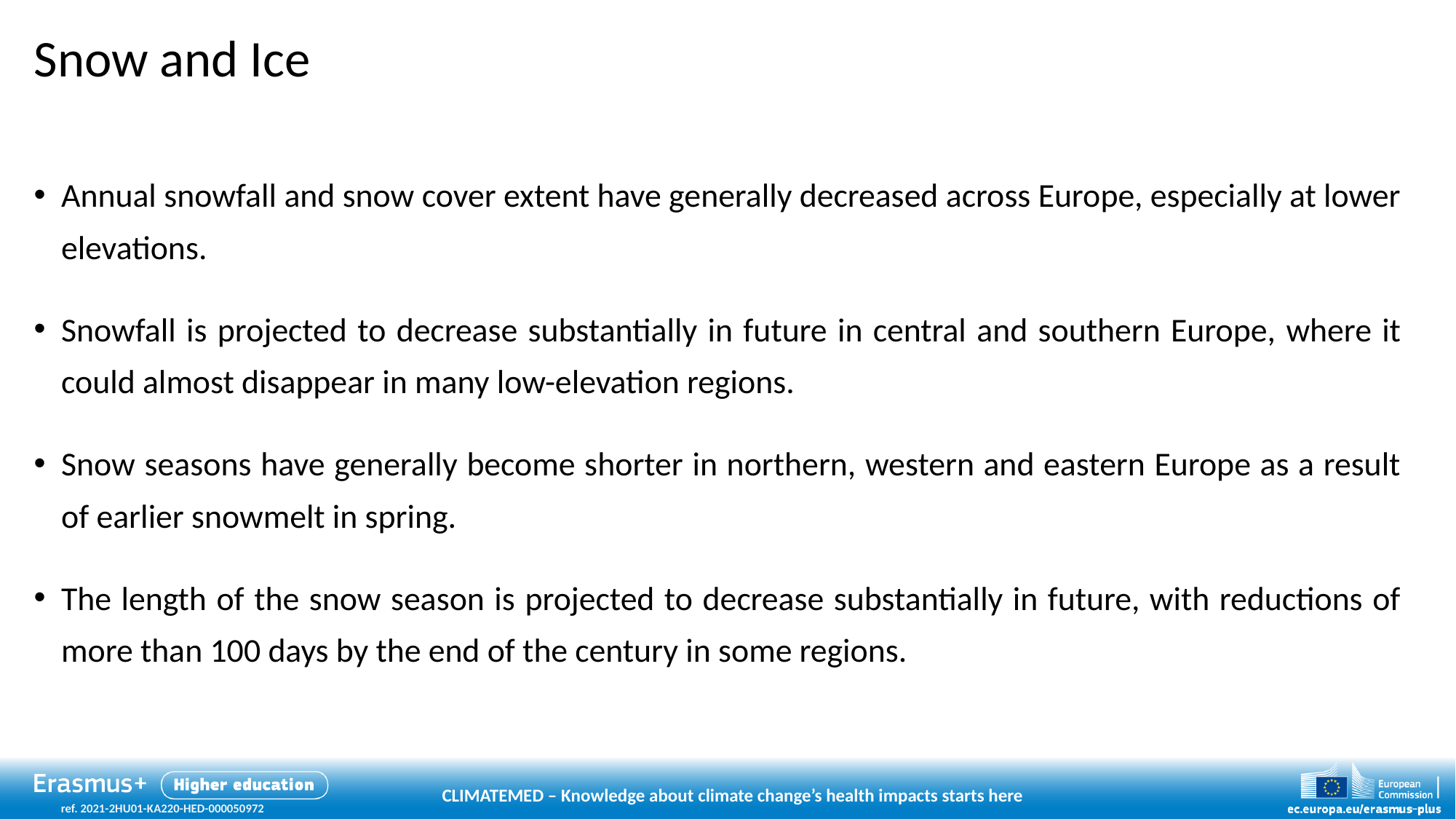

# Snow and Ice
Annual snowfall and snow cover extent have generally decreased across Europe, especially at lower elevations.
Snowfall is projected to decrease substantially in future in central and southern Europe, where it could almost disappear in many low-elevation regions.
Snow seasons have generally become shorter in northern, western and eastern Europe as a result of earlier snowmelt in spring.
The length of the snow season is projected to decrease substantially in future, with reductions of more than 100 days by the end of the century in some regions.